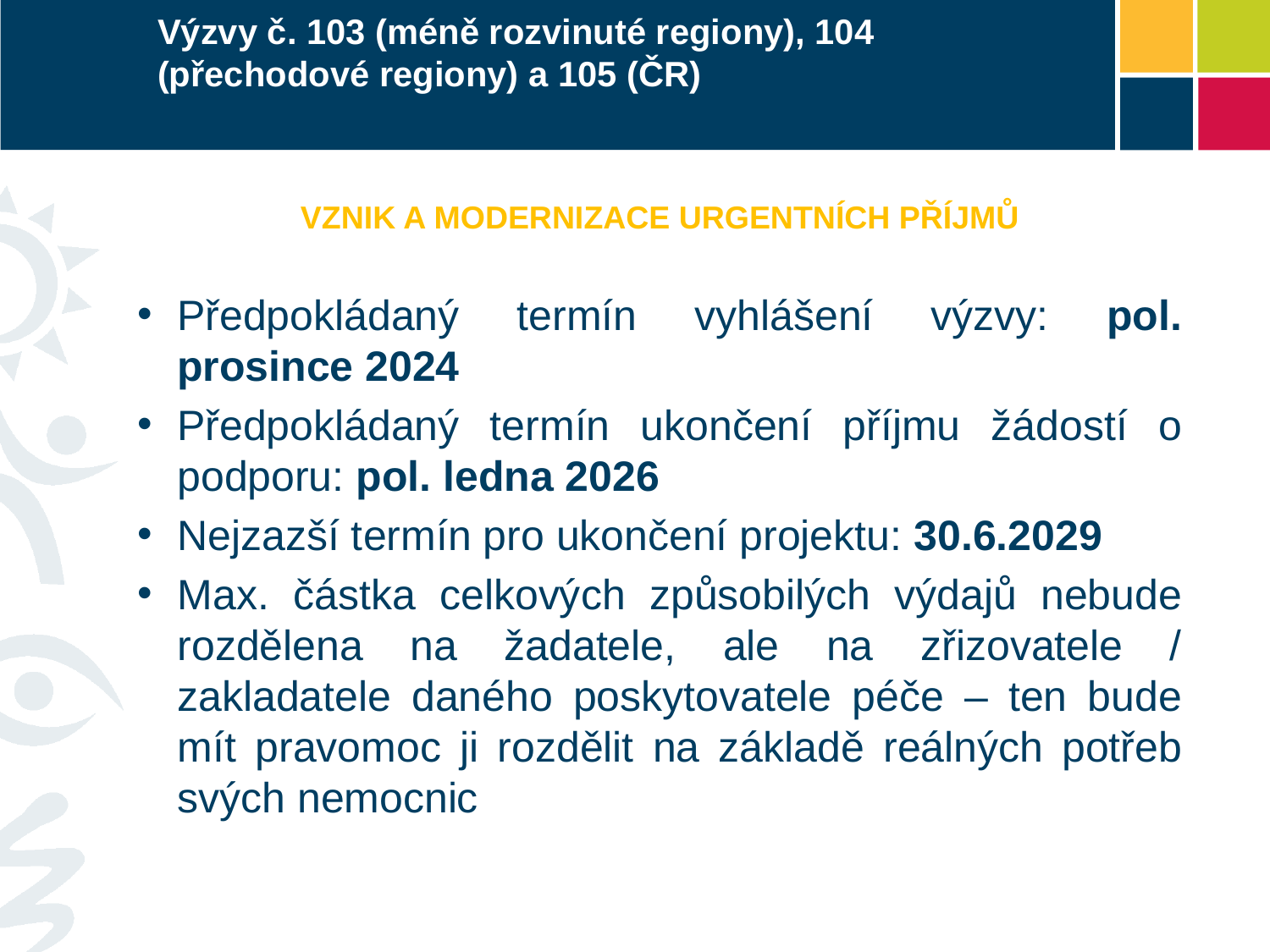

# Výzvy č. 103 (méně rozvinuté regiony), 104 (přechodové regiony) a 105 (ČR)

Vznik a modernizace urgentních příjmů

Předpokládaný termín vyhlášení výzvy: pol. prosince 2024
Předpokládaný termín ukončení příjmu žádostí o podporu: pol. ledna 2026
Nejzazší termín pro ukončení projektu: 30.6.2029
Max. částka celkových způsobilých výdajů nebude rozdělena na žadatele, ale na zřizovatele / zakladatele daného poskytovatele péče – ten bude mít pravomoc ji rozdělit na základě reálných potřeb svých nemocnic